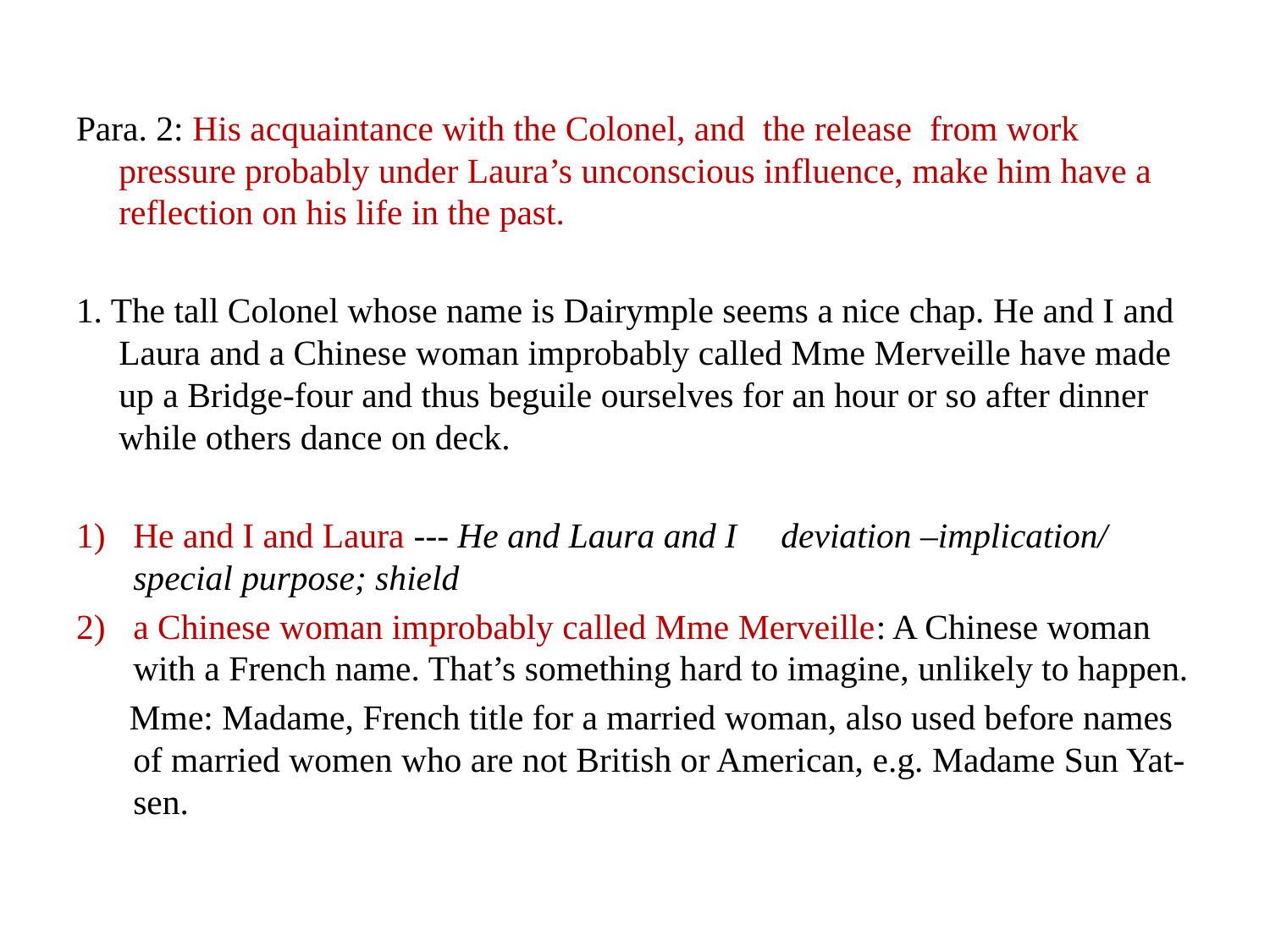

Para. 2: His acquaintance with the Colonel, and  the release  from work pressure probably under Laura’s unconscious influence, make him have a reflection on his life in the past.

1. The tall Colonel whose name is Dairymple seems a nice chap. He and I and Laura and a Chinese woman improbably called Mme Merveille have made up a Bridge-four and thus beguile ourselves for an hour or so after dinner while others dance on deck.

He and I and Laura --- He and Laura and I     deviation –implication/ special purpose; shield
a Chinese woman improbably called Mme Merveille: A Chinese woman with a French name. That’s something hard to imagine, unlikely to happen.
      Mme: Madame, French title for a married woman, also used before names of married women who are not British or American, e.g. Madame Sun Yat-sen.